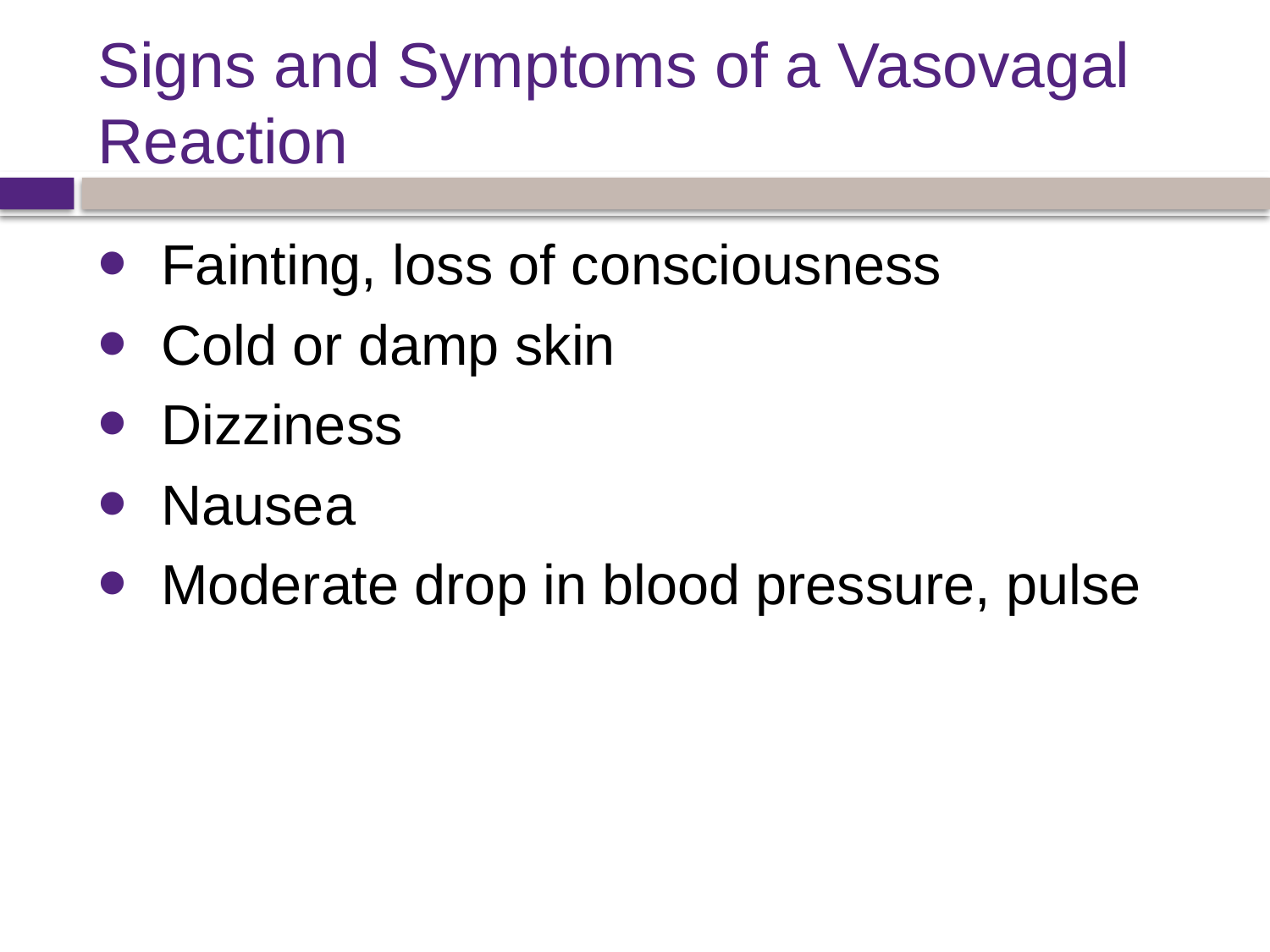

# Signs and Symptoms of a Vasovagal Reaction
Fainting, loss of consciousness
Cold or damp skin
Dizziness
Nausea
Moderate drop in blood pressure, pulse